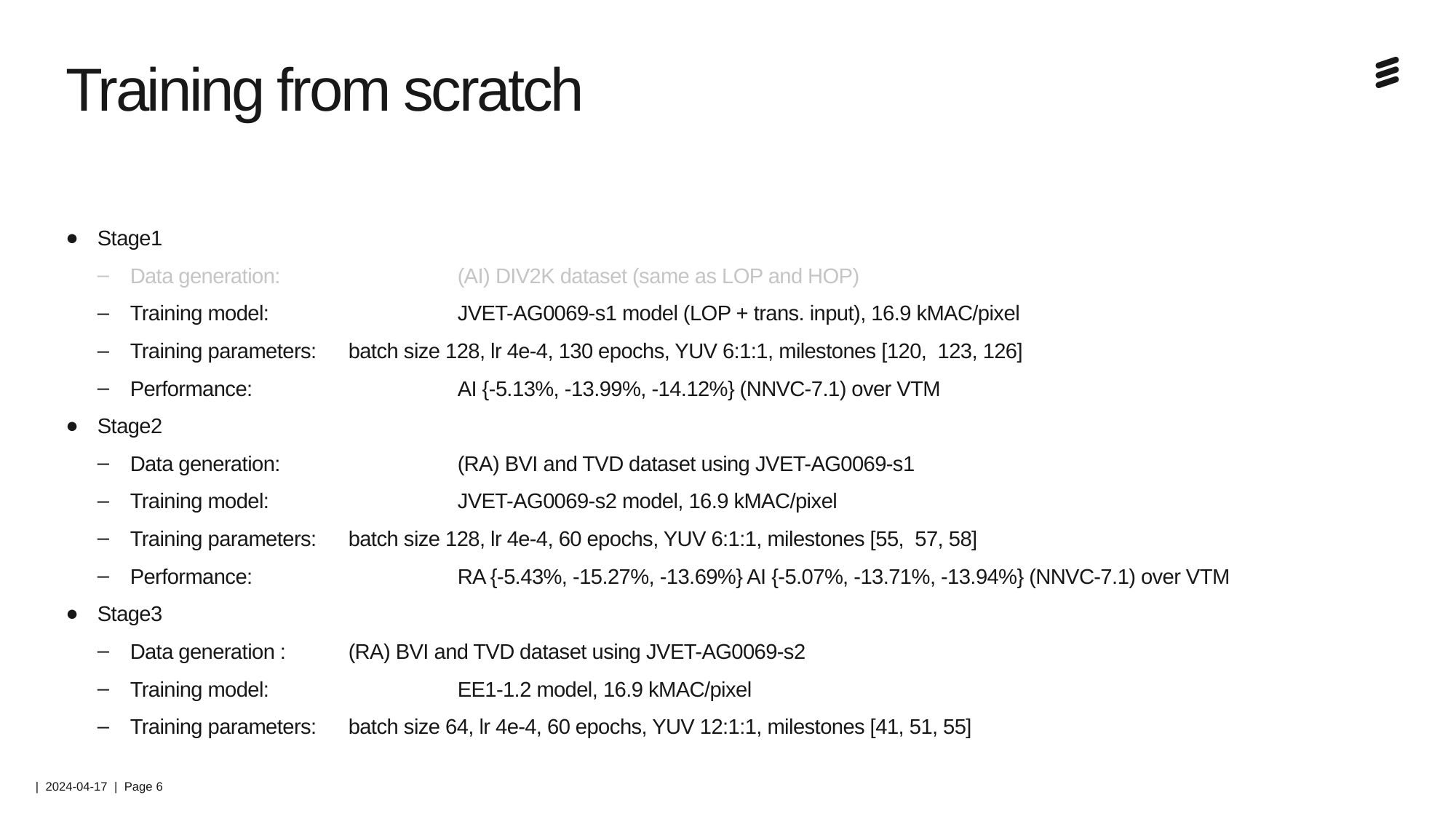

# Training from scratch
Stage1
Data generation: 		(AI) DIV2K dataset (same as LOP and HOP)
Training model: 		JVET-AG0069-s1 model (LOP + trans. input), 16.9 kMAC/pixel
Training parameters:	batch size 128, lr 4e-4, 130 epochs, YUV 6:1:1, milestones [120,  123, 126]
Performance:		AI {-5.13%, -13.99%, -14.12%} (NNVC-7.1) over VTM
Stage2
Data generation:		(RA) BVI and TVD dataset using JVET-AG0069-s1
Training model: 		JVET-AG0069-s2 model, 16.9 kMAC/pixel
Training parameters: 	batch size 128, lr 4e-4, 60 epochs, YUV 6:1:1, milestones [55,  57, 58]
Performance:		RA {-5.43%, -15.27%, -13.69%} AI {-5.07%, -13.71%, -13.94%} (NNVC-7.1) over VTM
Stage3
Data generation : 	(RA) BVI and TVD dataset using JVET-AG0069-s2
Training model: 		EE1-1.2 model, 16.9 kMAC/pixel
Training parameters:	batch size 64, lr 4e-4, 60 epochs, YUV 12:1:1, milestones [41, 51, 55]